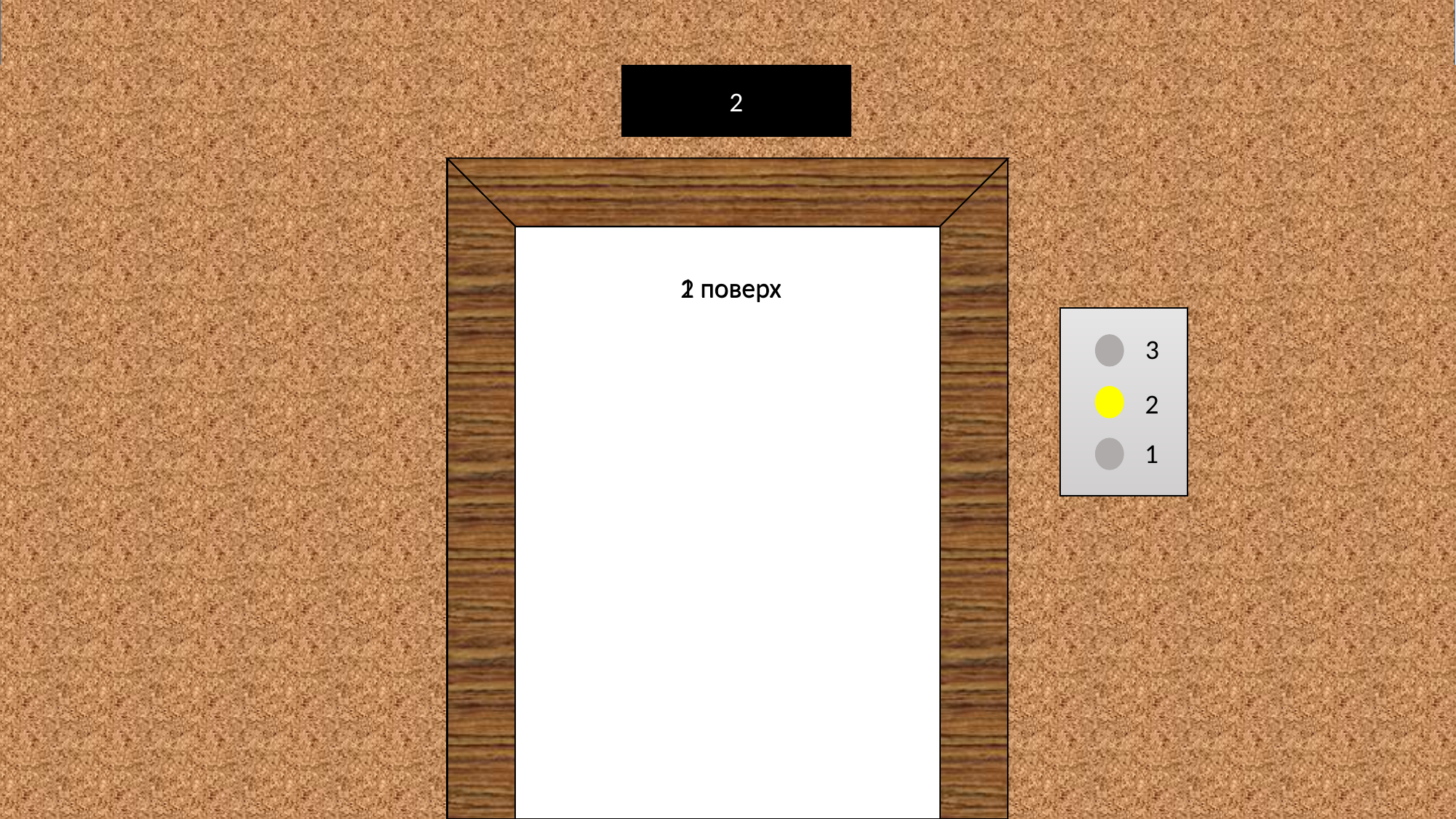

1
2

1 поверх
2 поверх

3

2

1